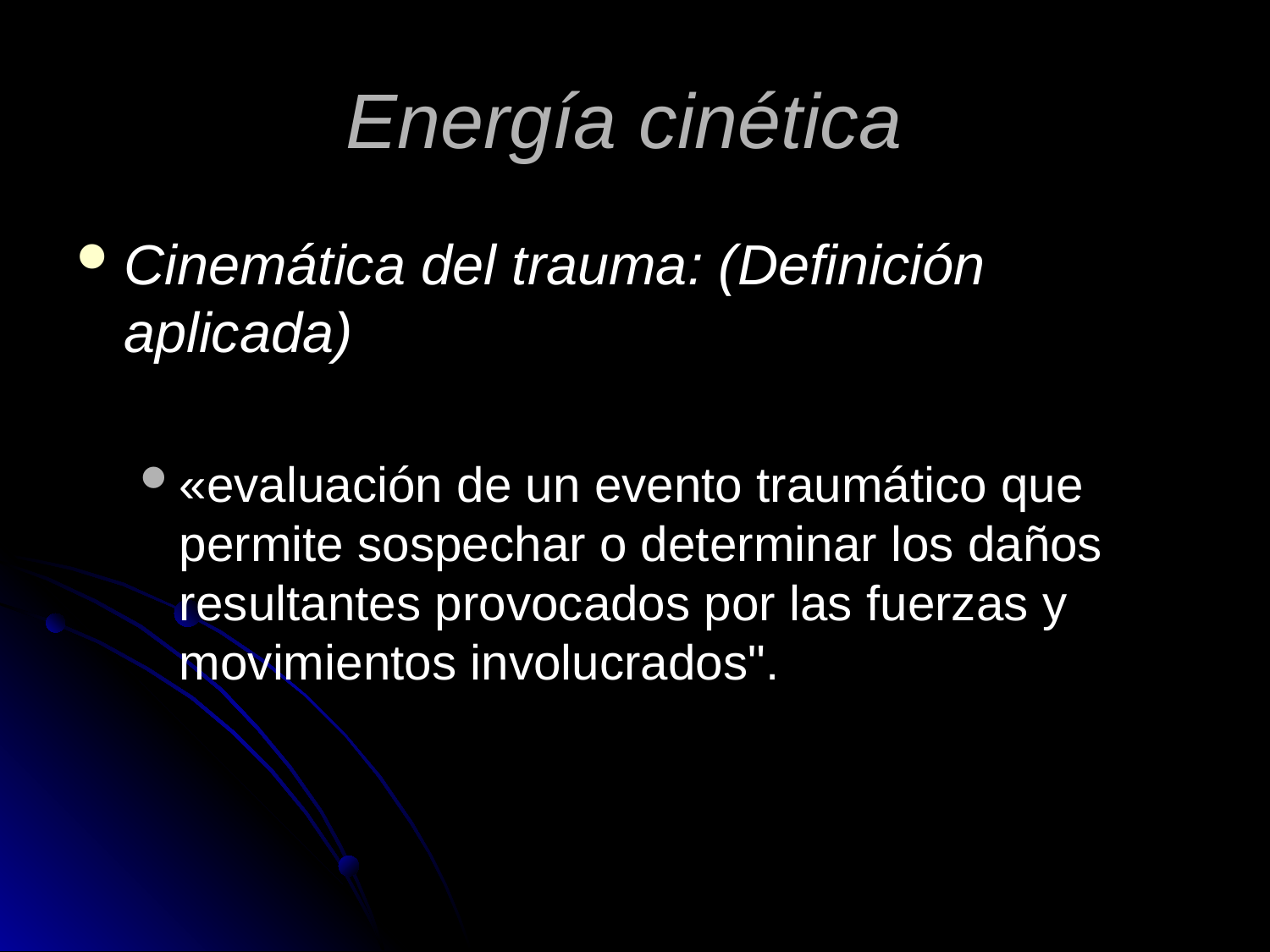

# Energía cinética
Cinemática del trauma: (Definición aplicada)

«evaluación de un evento traumático que permite sospechar o determinar los daños resultantes provocados por las fuerzas y movimientos involucrados".